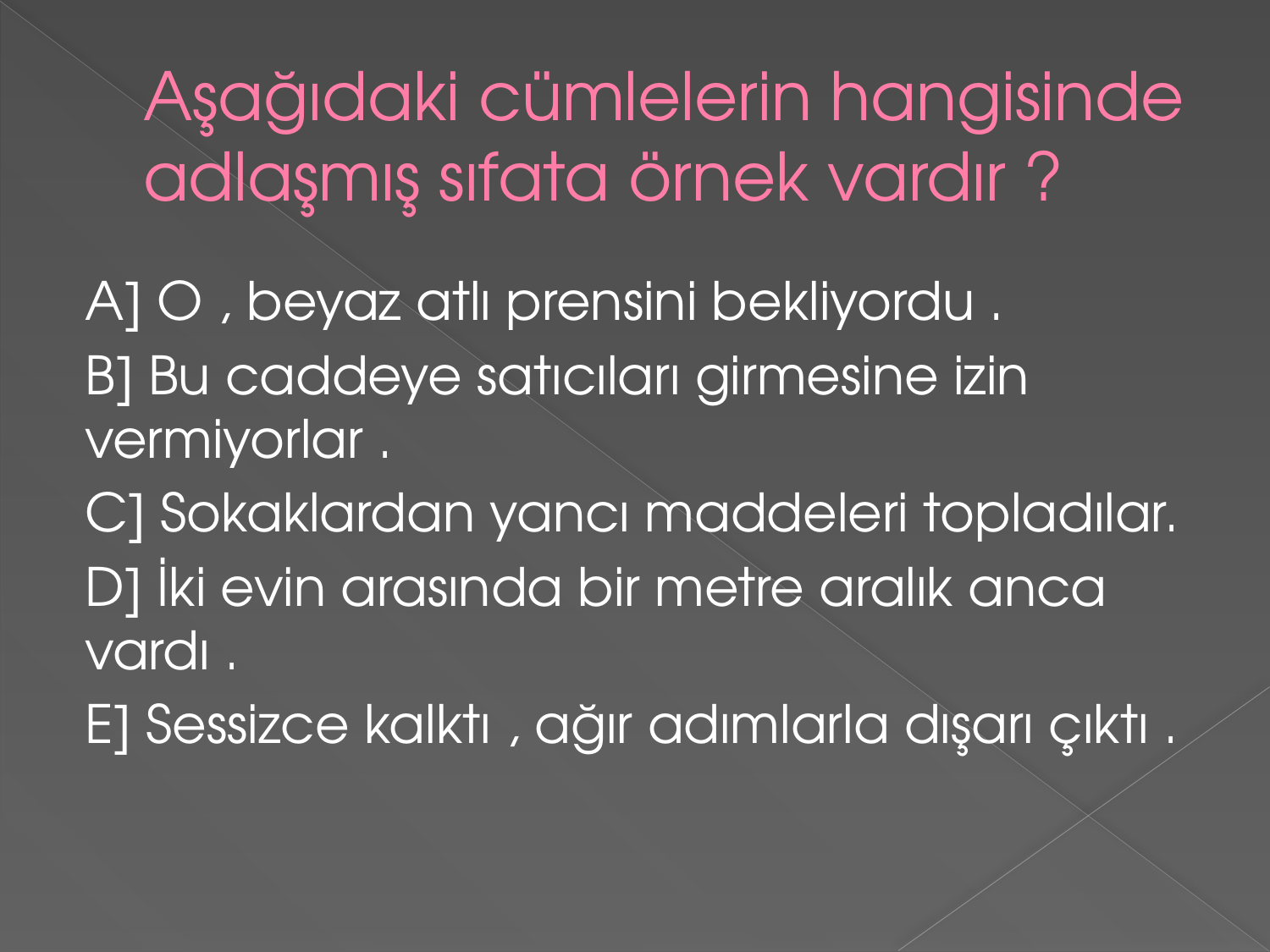

# Aşağıdaki cümlelerin hangisinde adlaşmış sıfata örnek vardır ?
A] O , beyaz atlı prensini bekliyordu .
B] Bu caddeye satıcıları girmesine izin vermiyorlar .
C] Sokaklardan yancı maddeleri topladılar.
D] İki evin arasında bir metre aralık anca vardı .
E] Sessizce kalktı , ağır adımlarla dışarı çıktı .